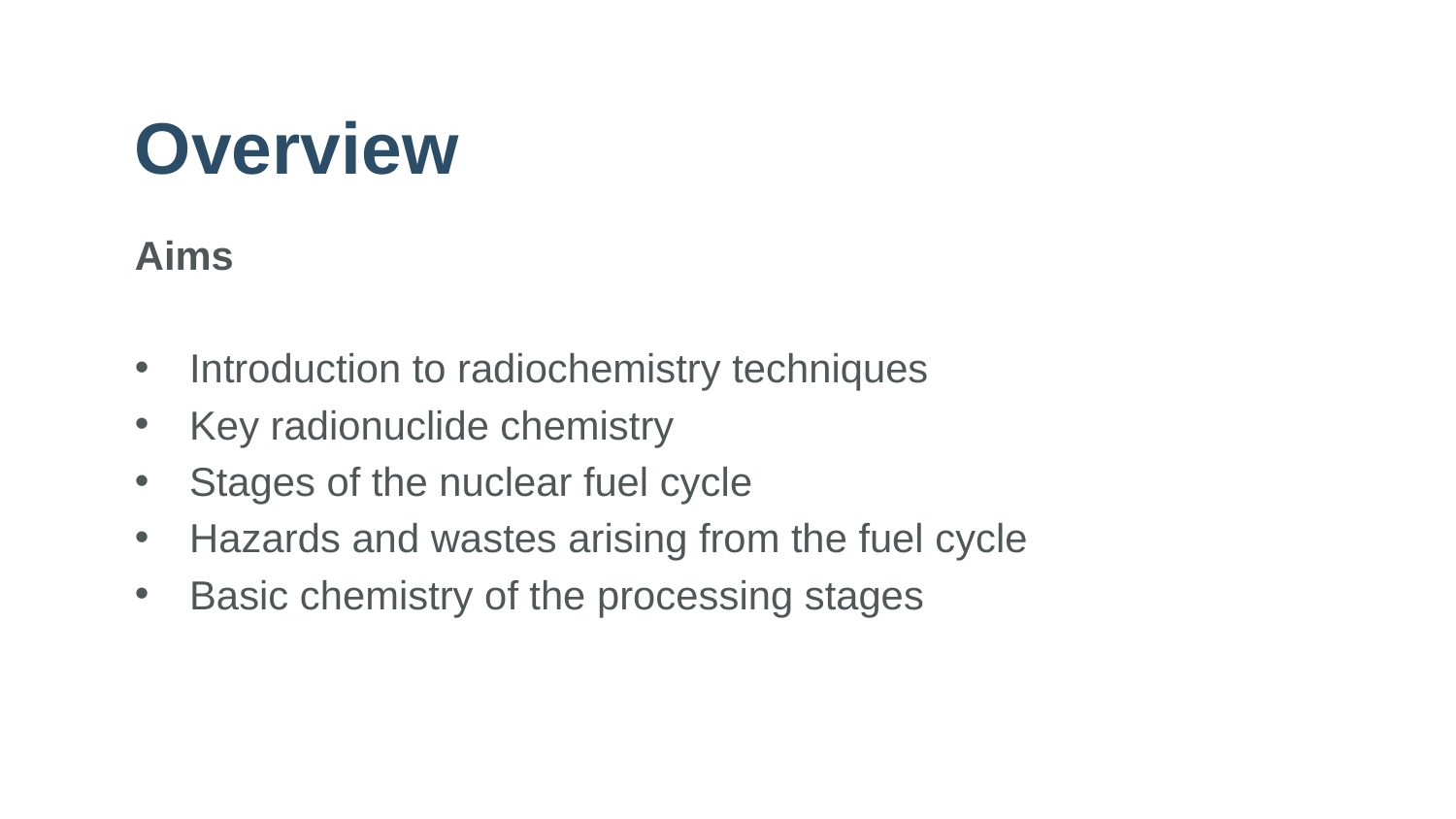

# Overview
Aims

Introduction to radiochemistry techniques
Key radionuclide chemistry
Stages of the nuclear fuel cycle
Hazards and wastes arising from the fuel cycle
Basic chemistry of the processing stages